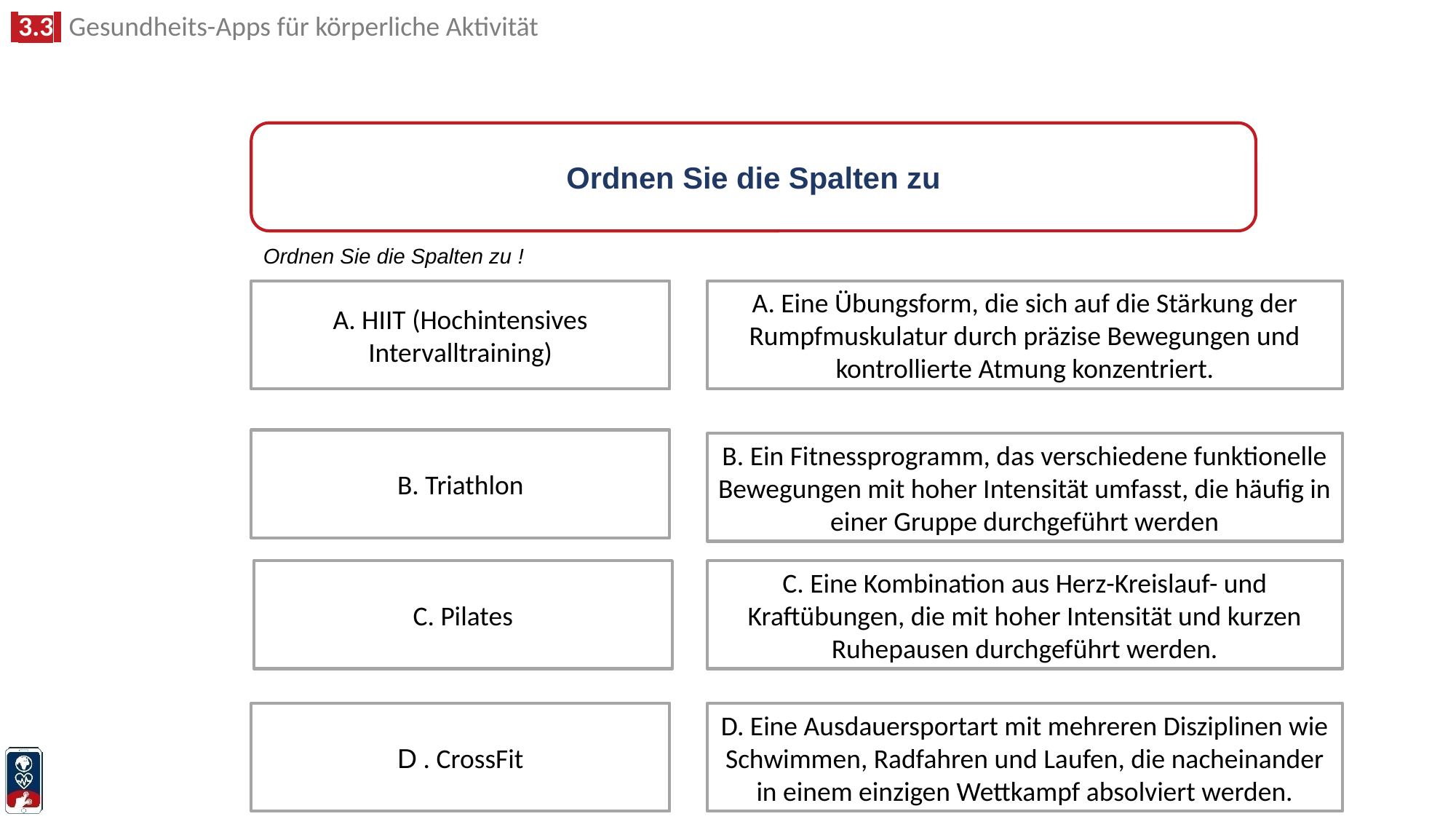

Ordnen Sie die Spalten zu
Ordnen Sie die Spalten zu !
A. HIIT (Hochintensives Intervalltraining)
A. Eine Übungsform, die sich auf die Stärkung der Rumpfmuskulatur durch präzise Bewegungen und kontrollierte Atmung konzentriert.
B. Triathlon
B. Ein Fitnessprogramm, das verschiedene funktionelle Bewegungen mit hoher Intensität umfasst, die häufig in einer Gruppe durchgeführt werden
C. Pilates
C. Eine Kombination aus Herz-Kreislauf- und Kraftübungen, die mit hoher Intensität und kurzen Ruhepausen durchgeführt werden.
D. Eine Ausdauersportart mit mehreren Disziplinen wie Schwimmen, Radfahren und Laufen, die nacheinander in einem einzigen Wettkampf absolviert werden.
D . CrossFit